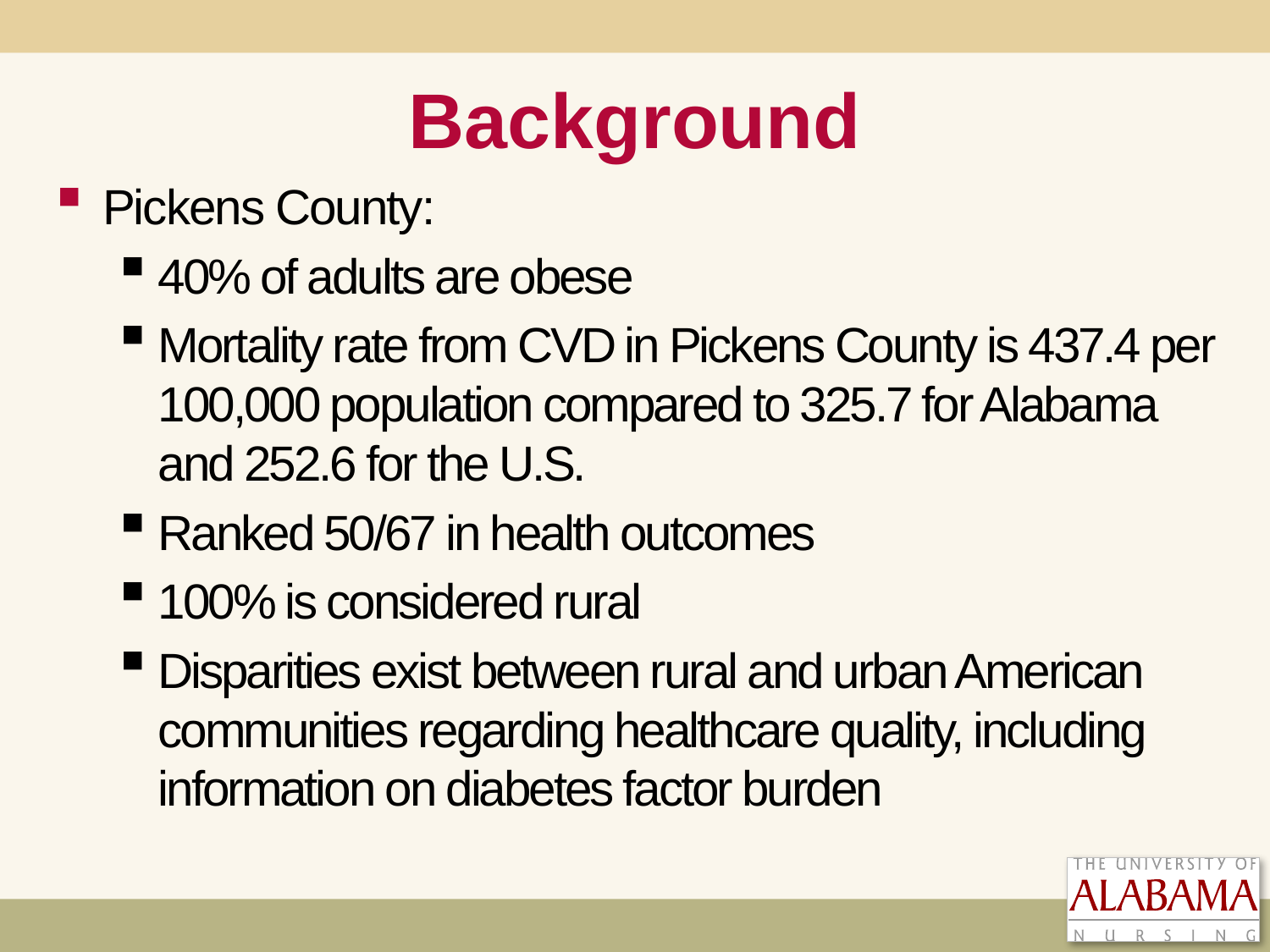

# Background
Pickens County:
40% of adults are obese
Mortality rate from CVD in Pickens County is 437.4 per 100,000 population compared to 325.7 for Alabama and 252.6 for the U.S.
Ranked 50/67 in health outcomes
100% is considered rural
Disparities exist between rural and urban American communities regarding healthcare quality, including information on diabetes factor burden